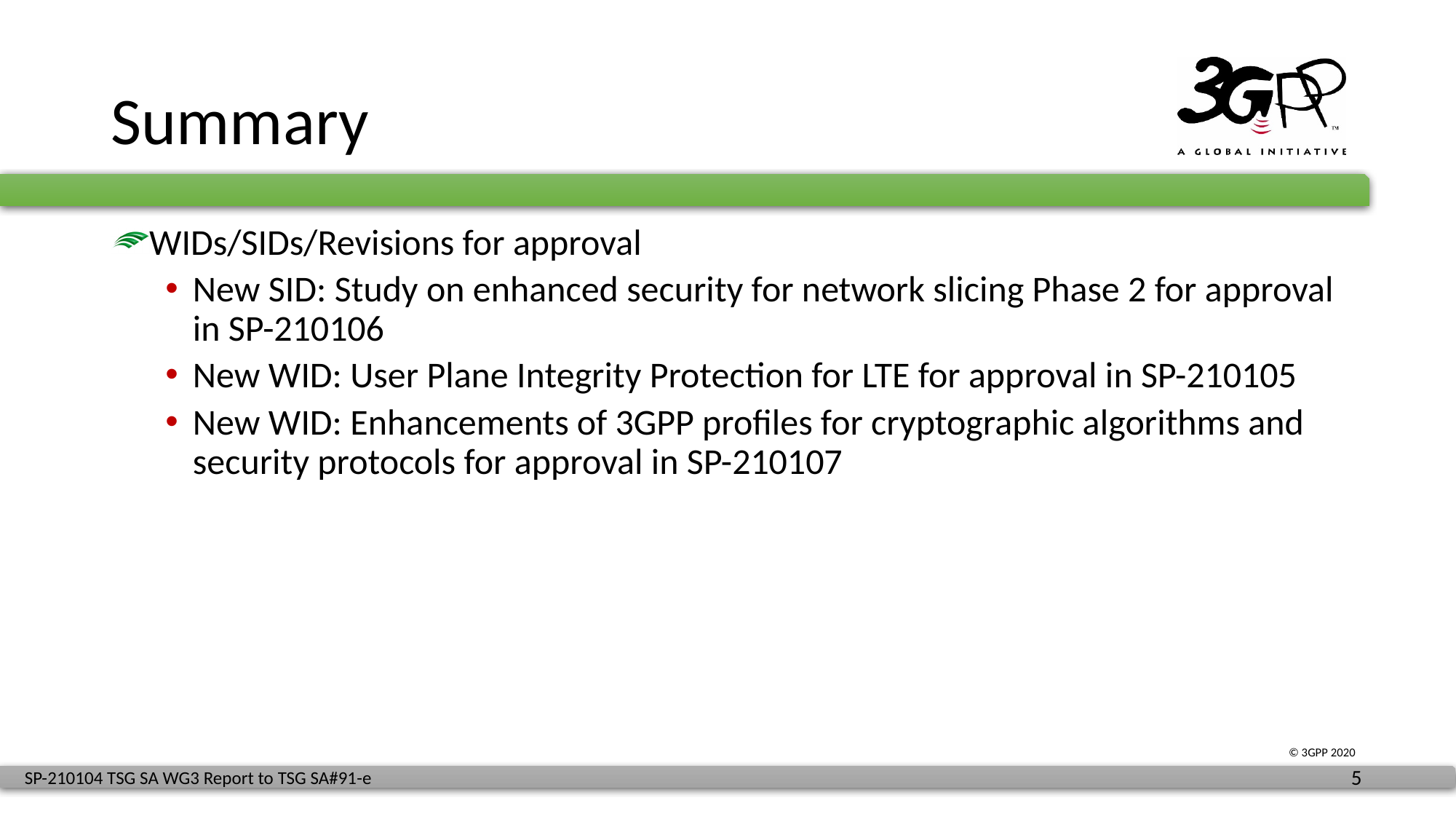

# Summary
WIDs/SIDs/Revisions for approval
New SID: Study on enhanced security for network slicing Phase 2 for approval in SP-210106
New WID: User Plane Integrity Protection for LTE for approval in SP-210105
New WID: Enhancements of 3GPP profiles for cryptographic algorithms and security protocols for approval in SP-210107